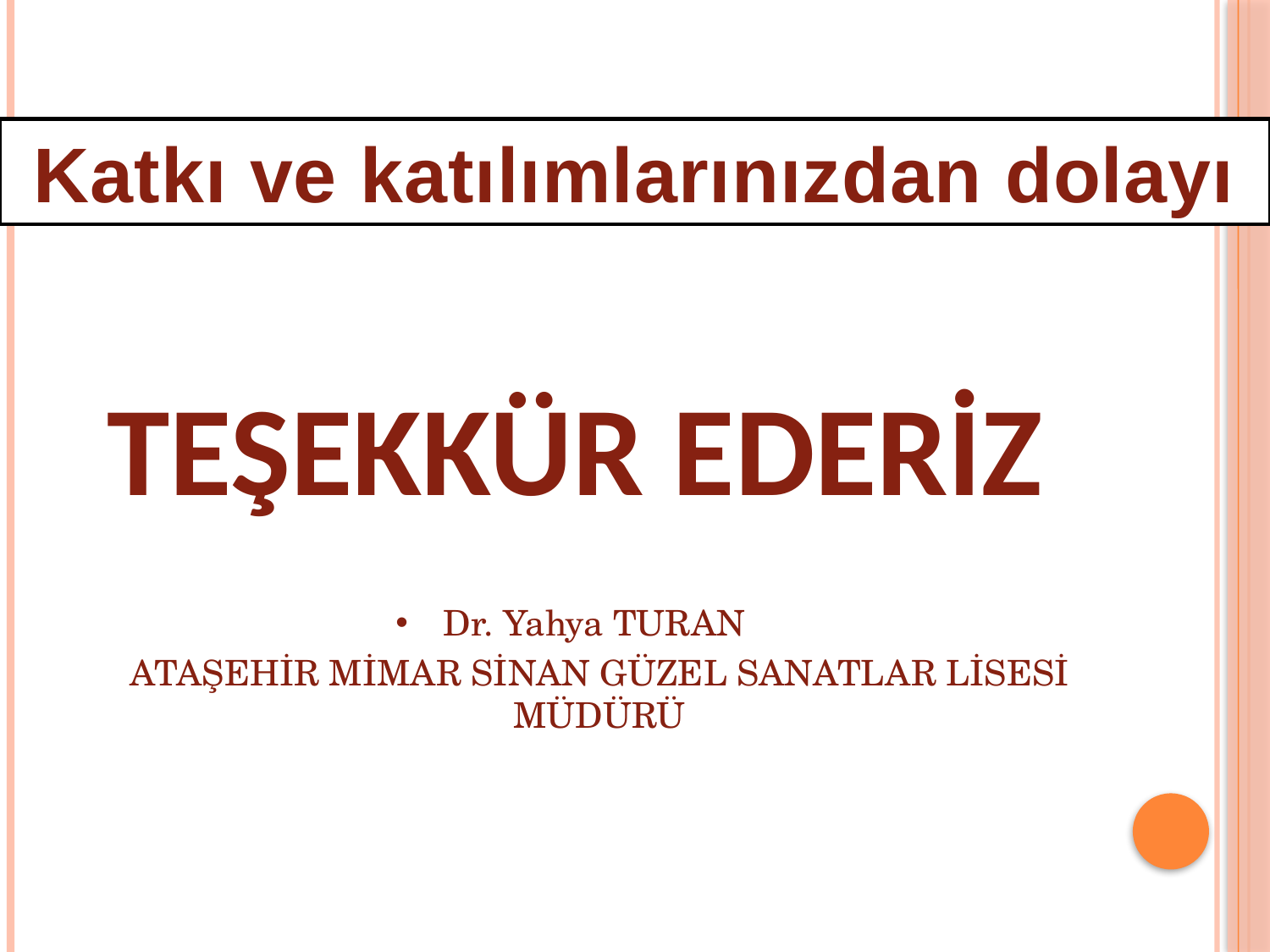

Katkı ve katılımlarınızdan dolayı

TEŞEKKÜR EDERİZ

Dr. Yahya TURAN
	ATAŞEHİR MİMAR SİNAN GÜZEL SANATLAR LİSESİ MÜDÜRÜ